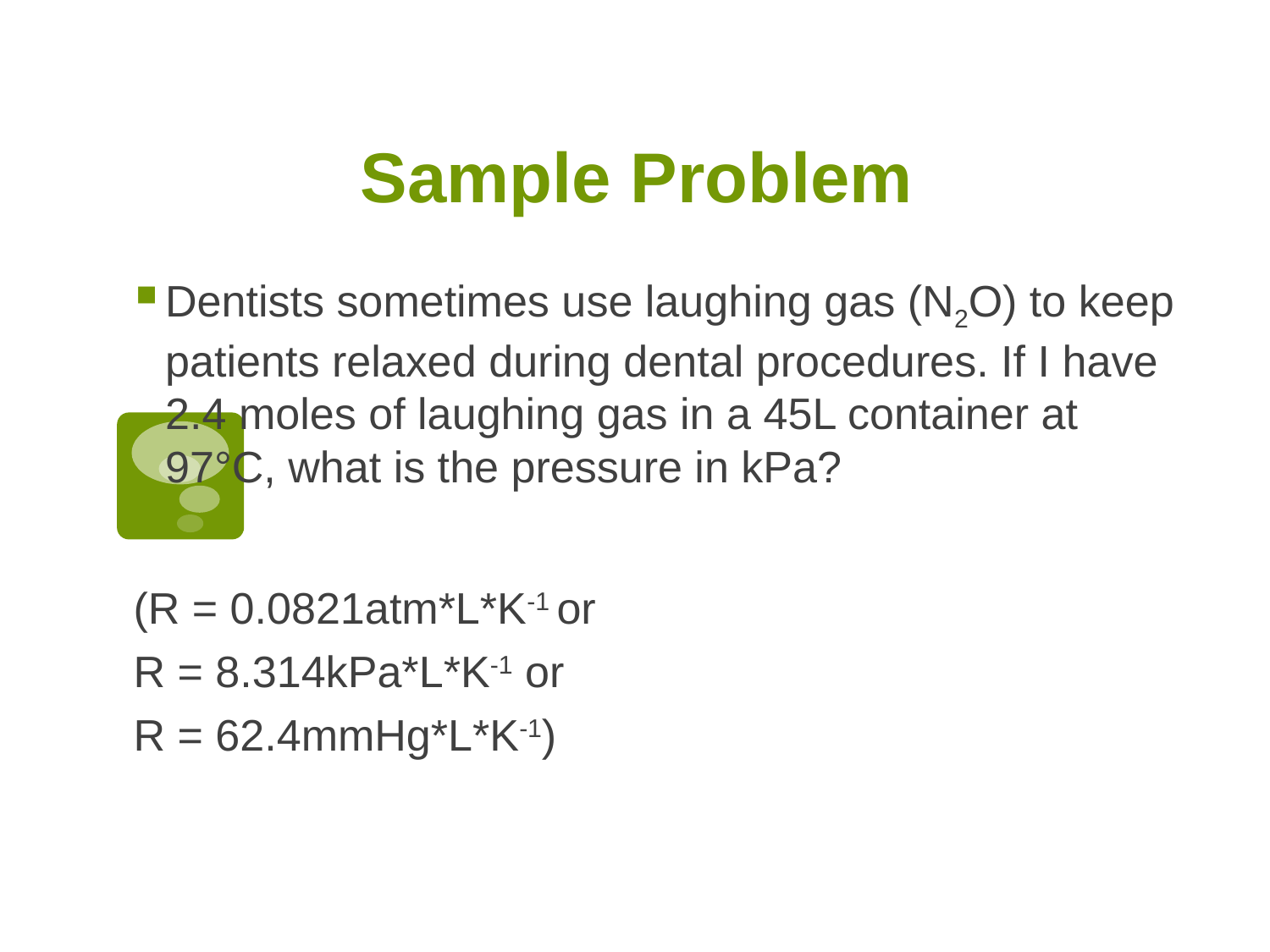

# Sample Problem
Dentists sometimes use laughing gas (N2O) to keep patients relaxed during dental procedures. If I have 2.4 moles of laughing gas in a 45L container at 97°C, what is the pressure in kPa?

(R = 0.0821atm*L*K-1 or
R = 8.314kPa*L*K-1 or
R = 62.4mmHg*L*K-1)